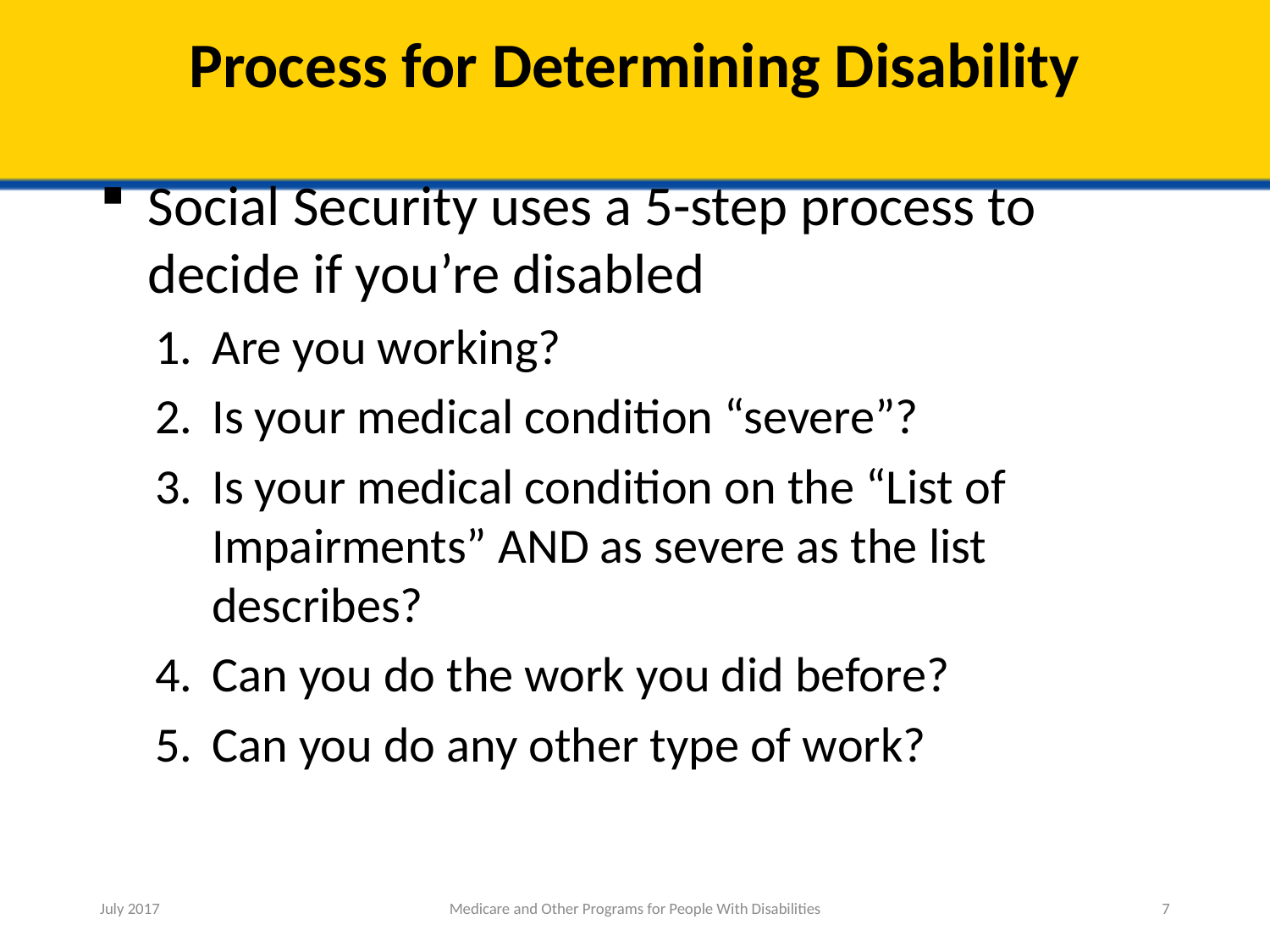

# Process for Determining Disability
Social Security uses a 5-step process to decide if you’re disabled
Are you working?
Is your medical condition “severe”?
Is your medical condition on the “List of  Impairments” AND as severe as the list describes?
Can you do the work you did before?
Can you do any other type of work?
July 2017
Medicare and Other Programs for People With Disabilities
7